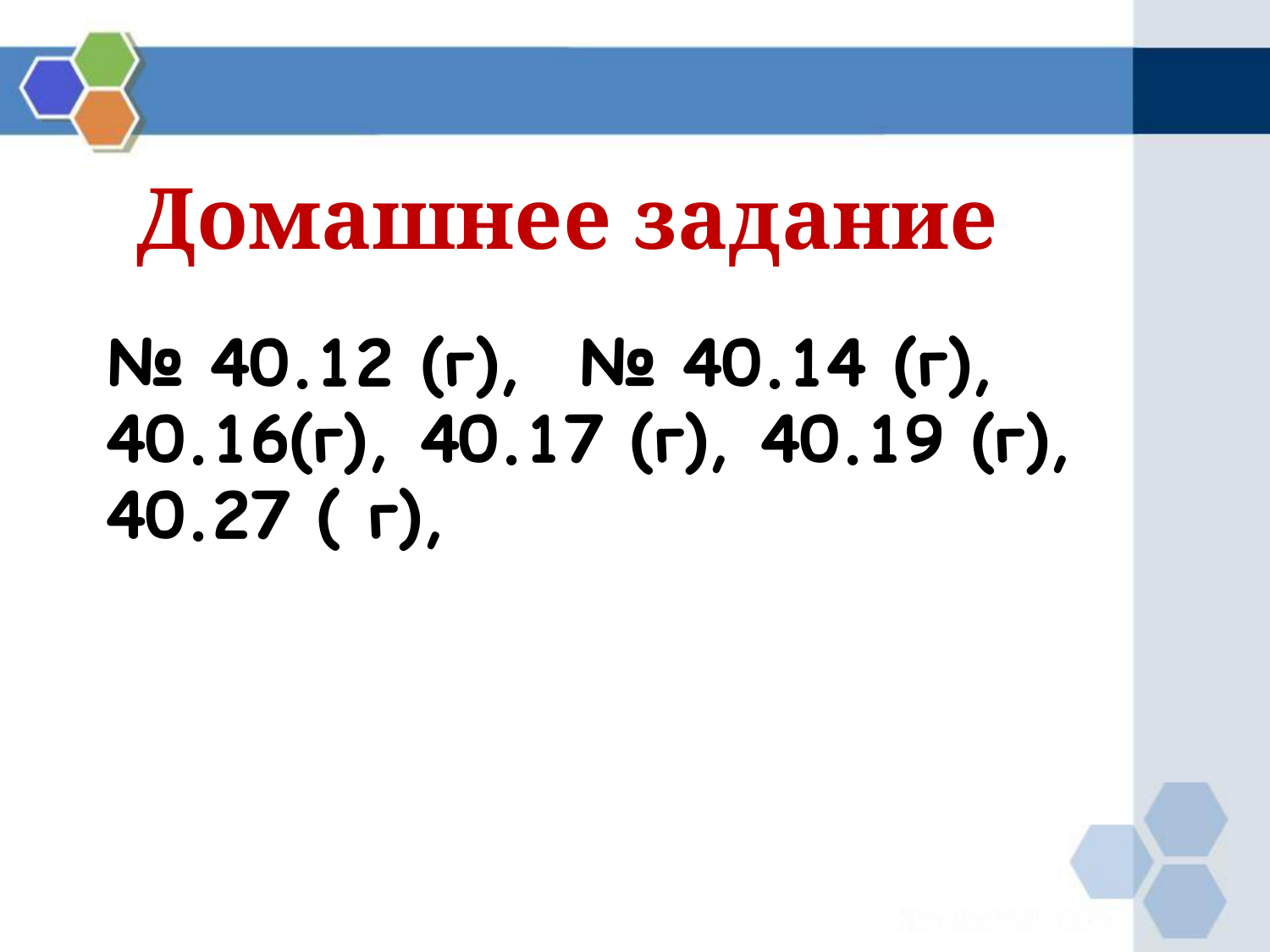

Домашнее задание
№ 40.12 (г),  № 40.14 (г), 40.16(г), 40.17 (г), 40.19 (г), 40.27 ( г),